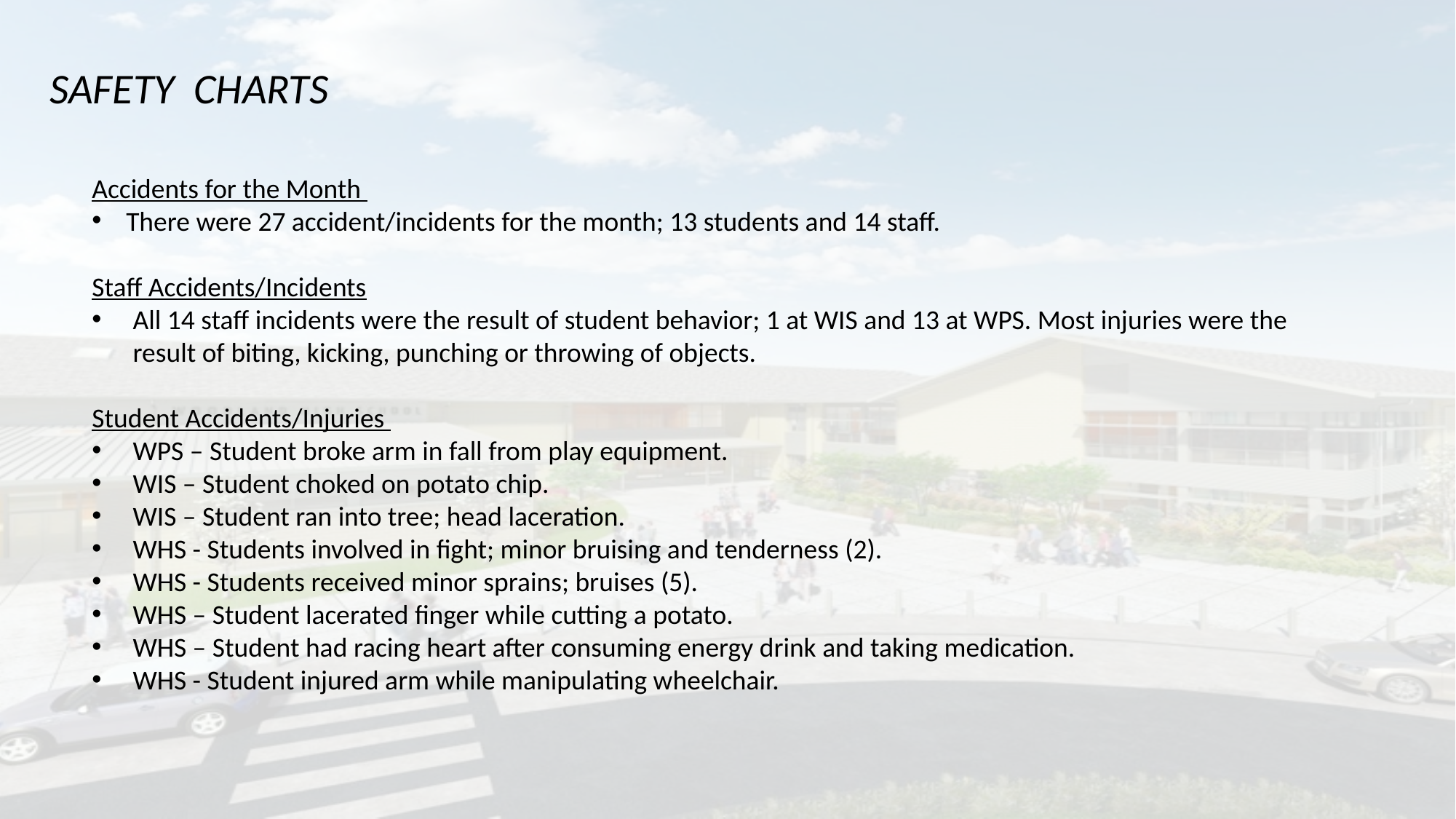

SAFETY  CHARTS

Accidents for the Month
There were 27 accident/incidents for the month; 13 students and 14 staff.

Staff Accidents/Incidents
All 14 staff incidents were the result of student behavior; 1 at WIS and 13 at WPS. Most injuries were the result of biting, kicking, punching or throwing of objects.

Student Accidents/Injuries
WPS – Student broke arm in fall from play equipment.
WIS – Student choked on potato chip.
WIS – Student ran into tree; head laceration.
WHS - Students involved in fight; minor bruising and tenderness (2).
WHS - Students received minor sprains; bruises (5).
WHS – Student lacerated finger while cutting a potato.
WHS – Student had racing heart after consuming energy drink and taking medication.
WHS - Student injured arm while manipulating wheelchair.